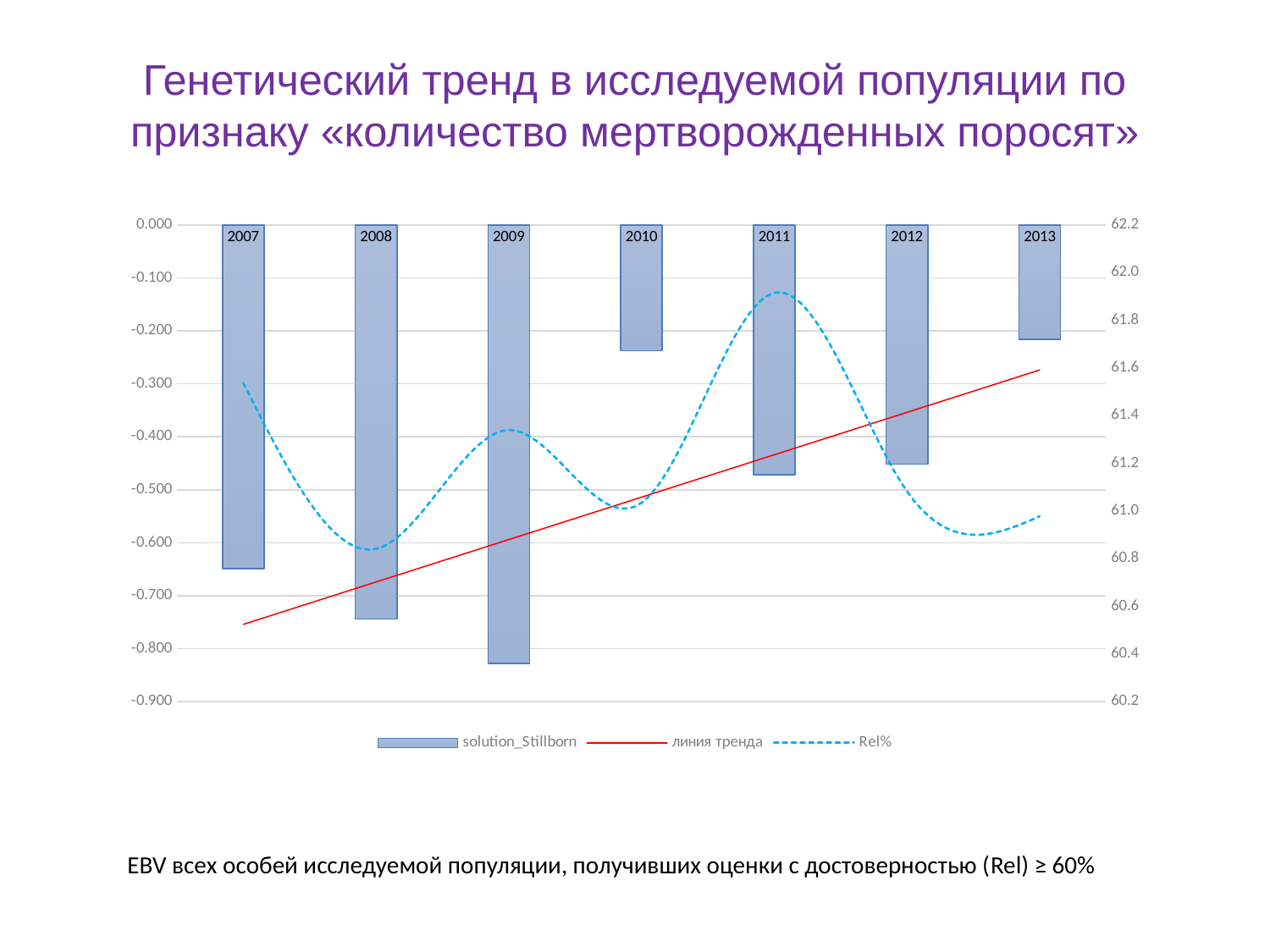

Генетический тренд в исследуемой популяции по признаку «количество мертворожденных поросят»

### Chart

| Category | solution_Stillborn | Rel% |
|---|---|---|
| 2007 | -0.649281115 | 61.537146706567846 |
| 2008 | -0.7438840299999999 | 60.84089464855979 |
| 2009 | -0.8283157985714286 | 61.339965255061614 |
| 2010 | -0.23747060166666667 | 61.034014576367035 |
| 2011 | -0.4711537437500001 | 61.91550669226791 |
| 2012 | -0.45126683363636355 | 61.082441850904736 |
| 2013 | -0.21597559000000002 | 60.97735003628492 |
EBV всех особей исследуемой популяции, получивших оценки с достоверностью (Rel) ≥ 60%